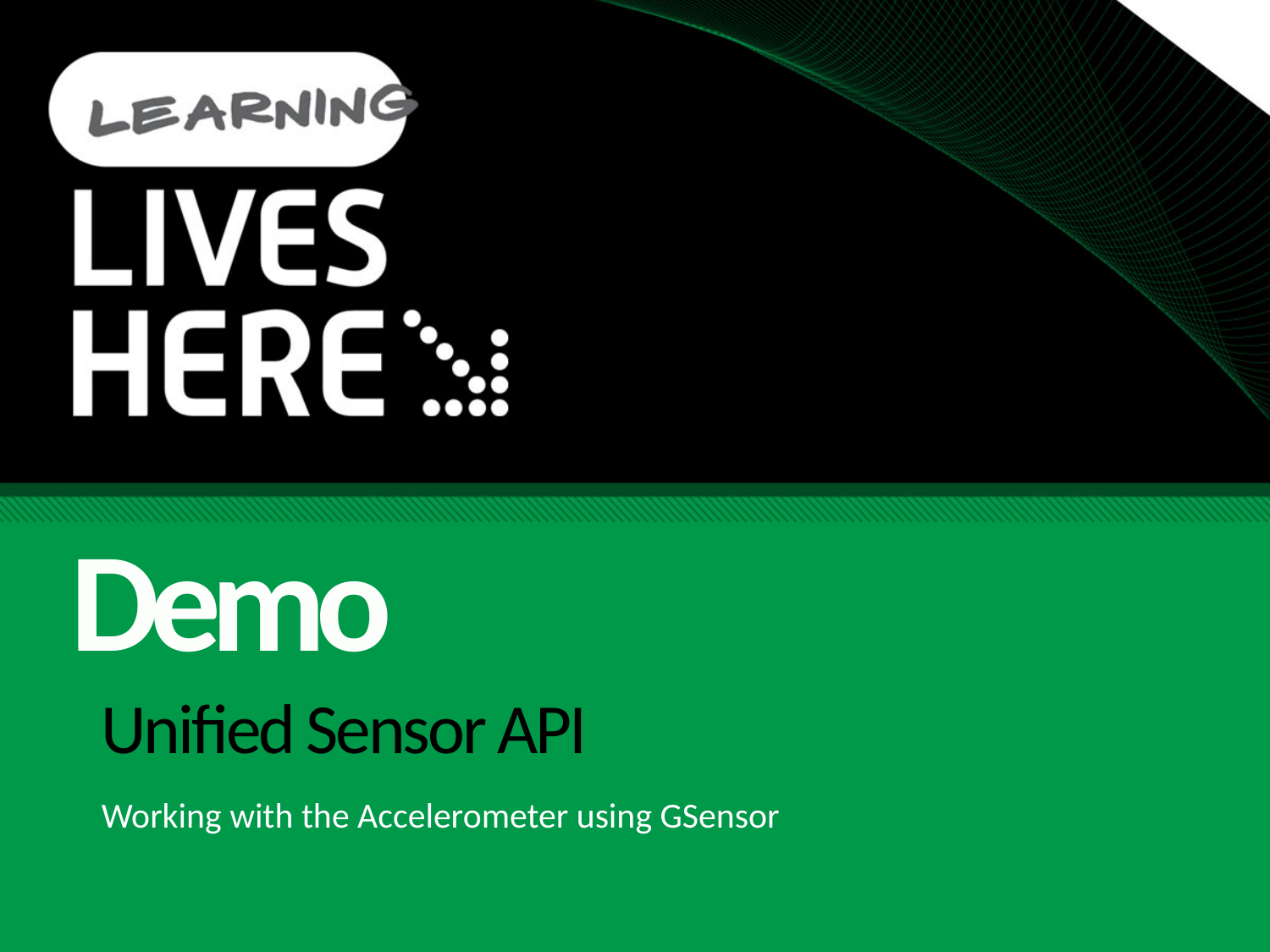

Demo
# Unified Sensor API
Working with the Accelerometer using GSensor